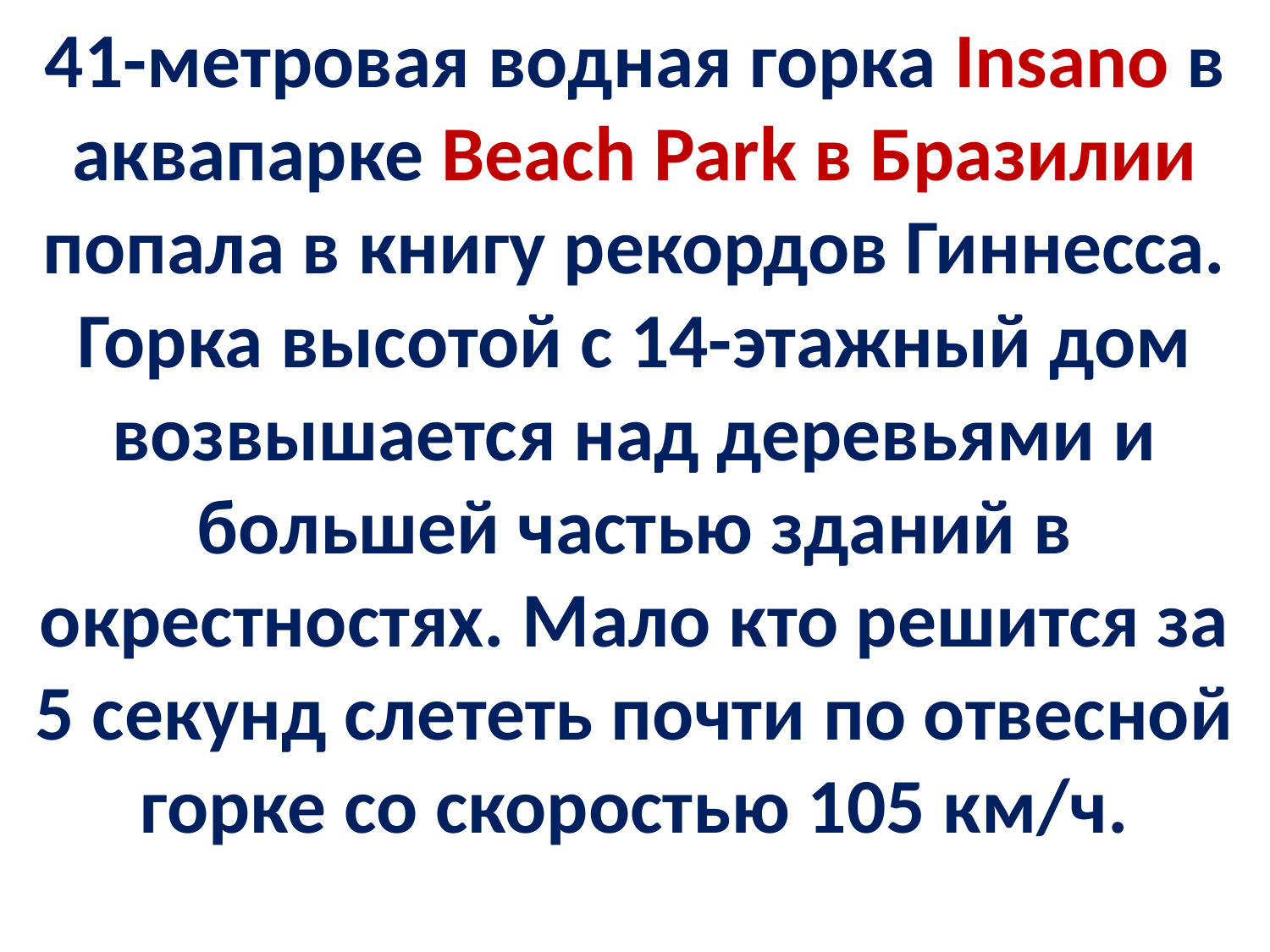

# 41-метровая водная горка Insano в аквапарке Beach Park в Бразилии попала в книгу рекордов Гиннесса. Горка высотой с 14-этажный дом возвышается над деревьями и большей частью зданий в окрестностях. Мало кто решится за 5 секунд слететь почти по отвесной горке со скоростью 105 км/ч.